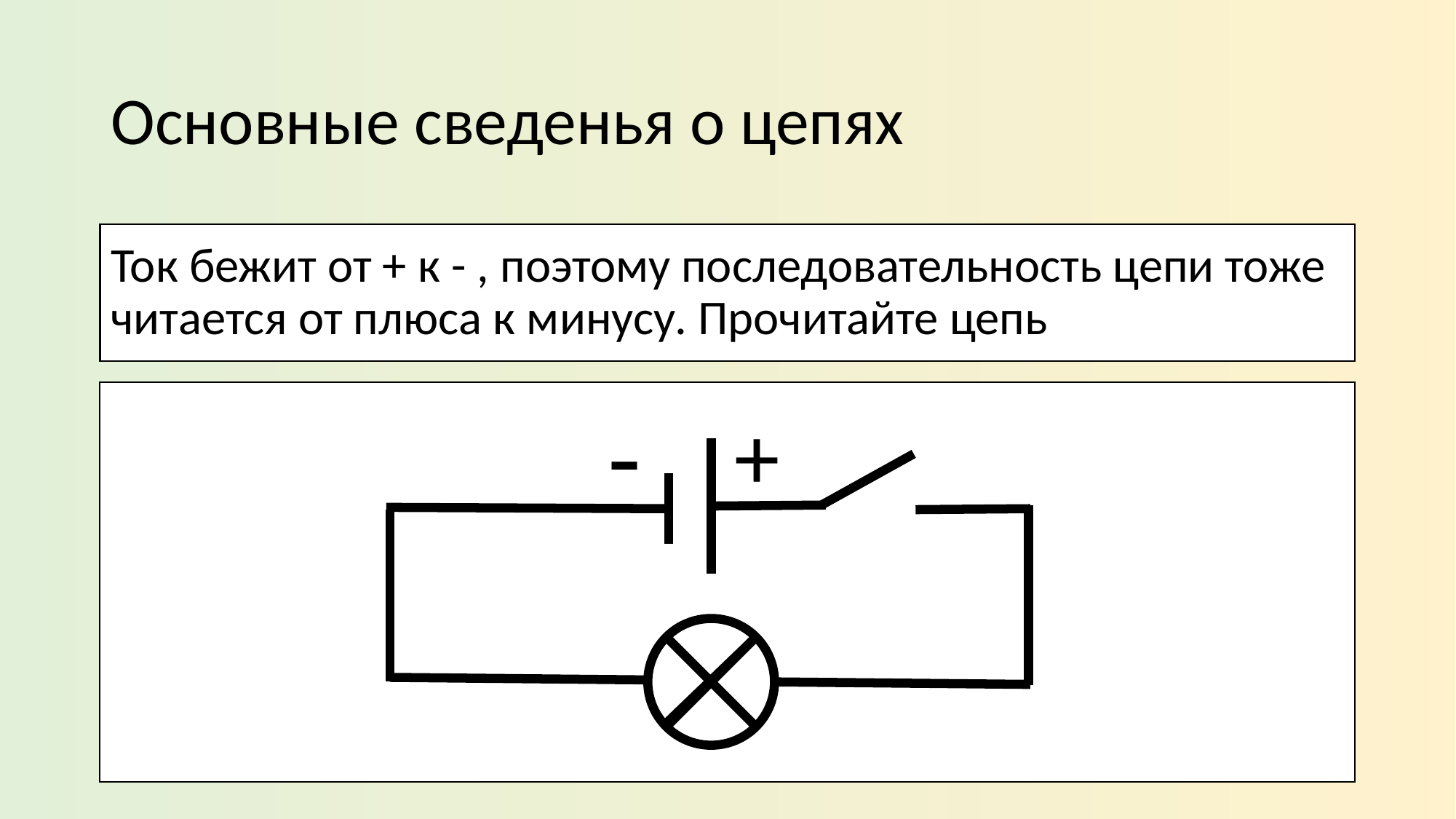

# Основные сведенья о цепях
Ток бежит от + к - , поэтому последовательность цепи тоже читается от плюса к минусу. Прочитайте цепь

-
+